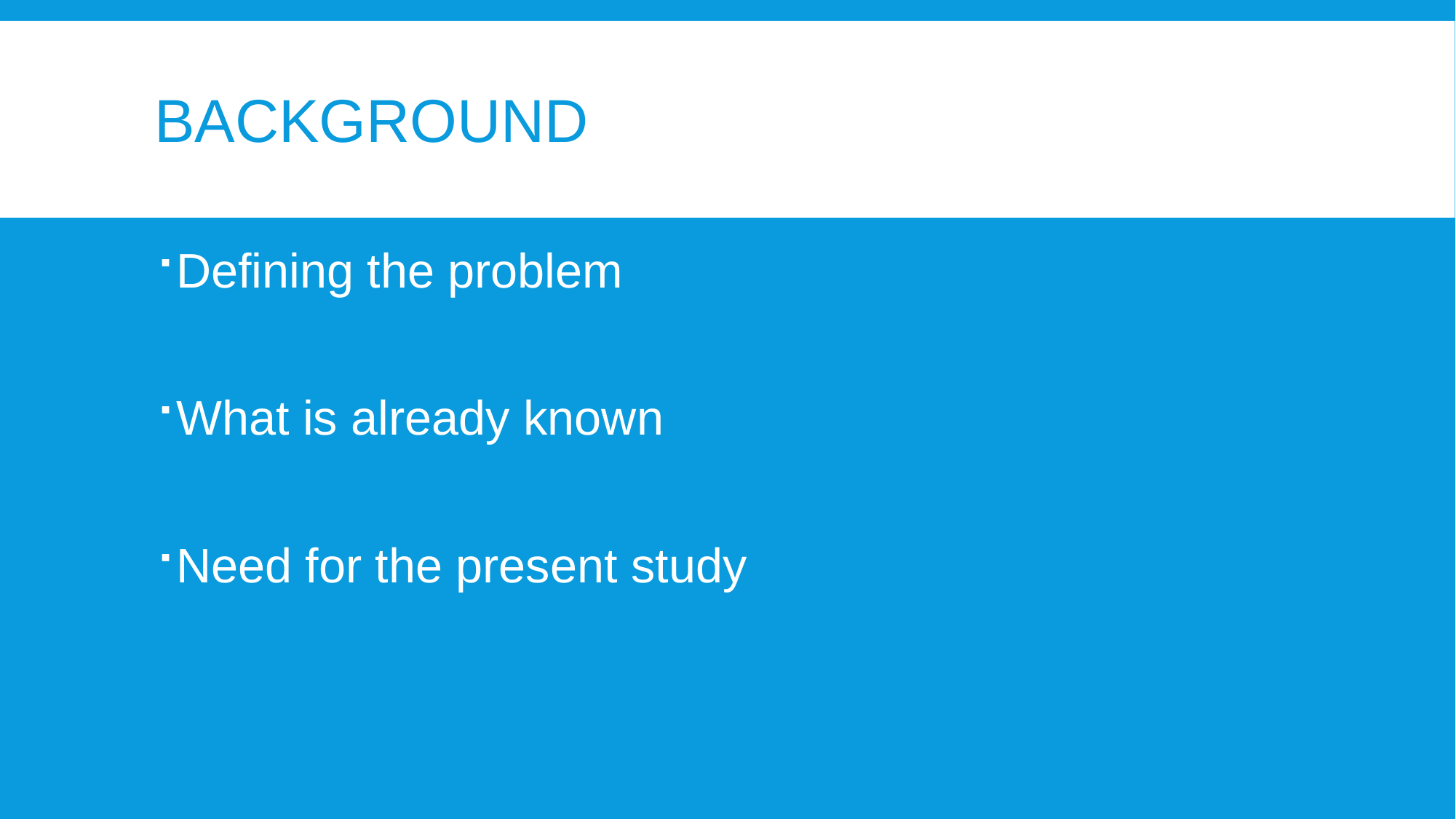

# Background
Defining the problem

What is already known

Need for the present study